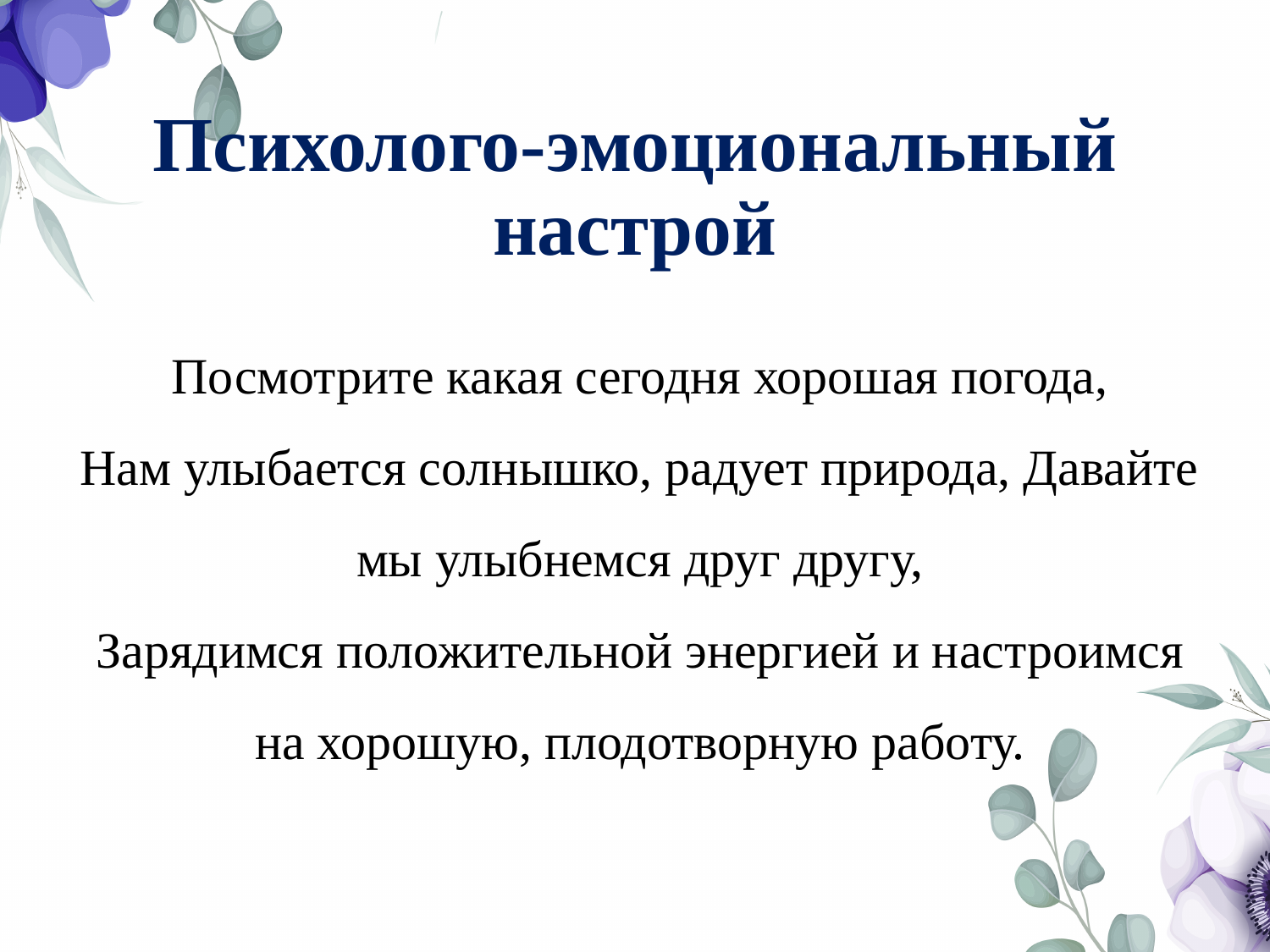

# Психолого-эмоциональный настрой
Посмотрите какая сегодня хорошая погода,
Нам улыбается солнышко, радует природа, Давайте мы улыбнемся друг другу,
Зарядимся положительной энергией и настроимся на хорошую, плодотворную работу.